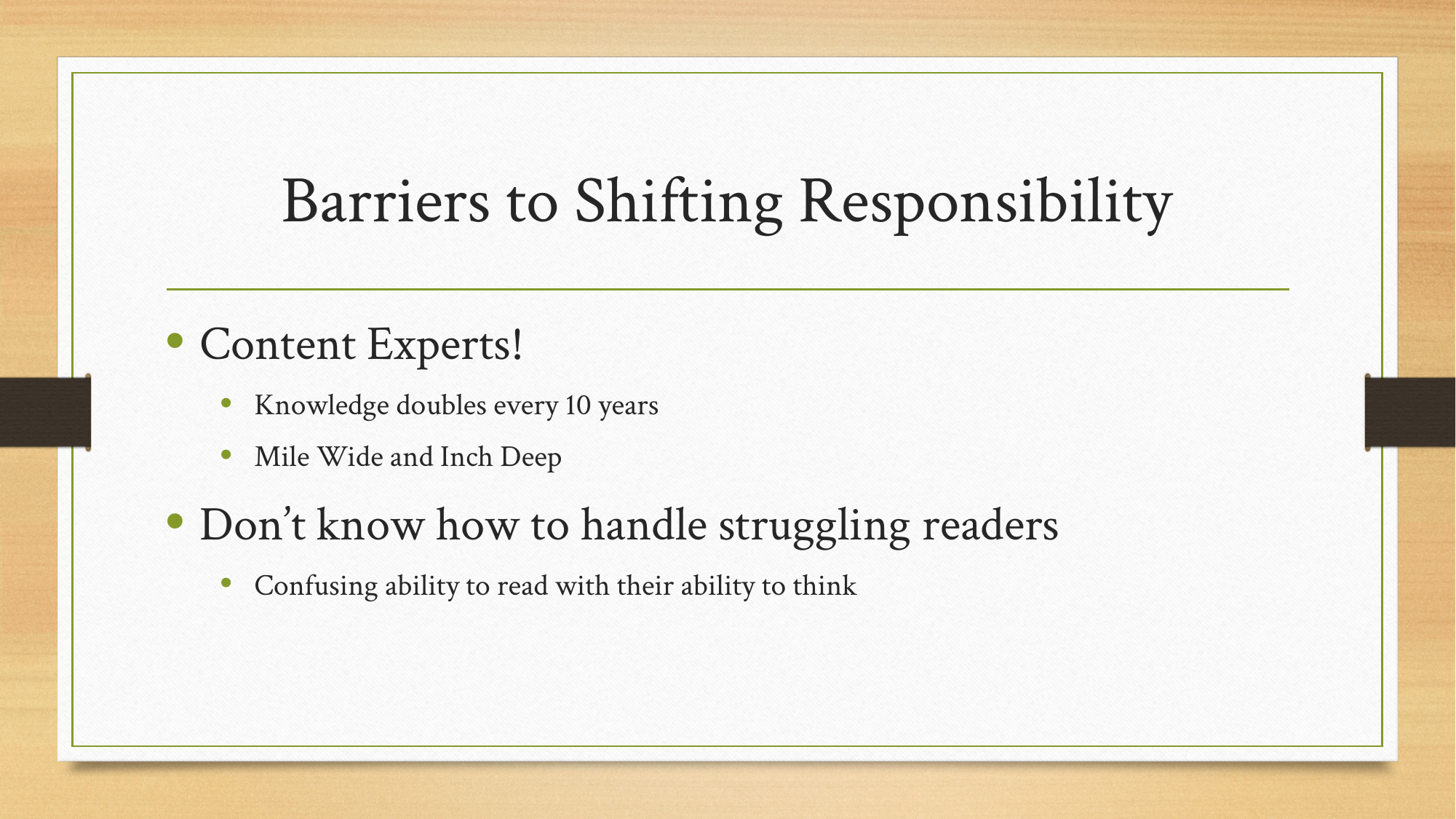

# Barriers to Shifting Responsibility
Content Experts!
Knowledge doubles every 10 years
Mile Wide and Inch Deep
Don’t know how to handle struggling readers
Confusing ability to read with their ability to think